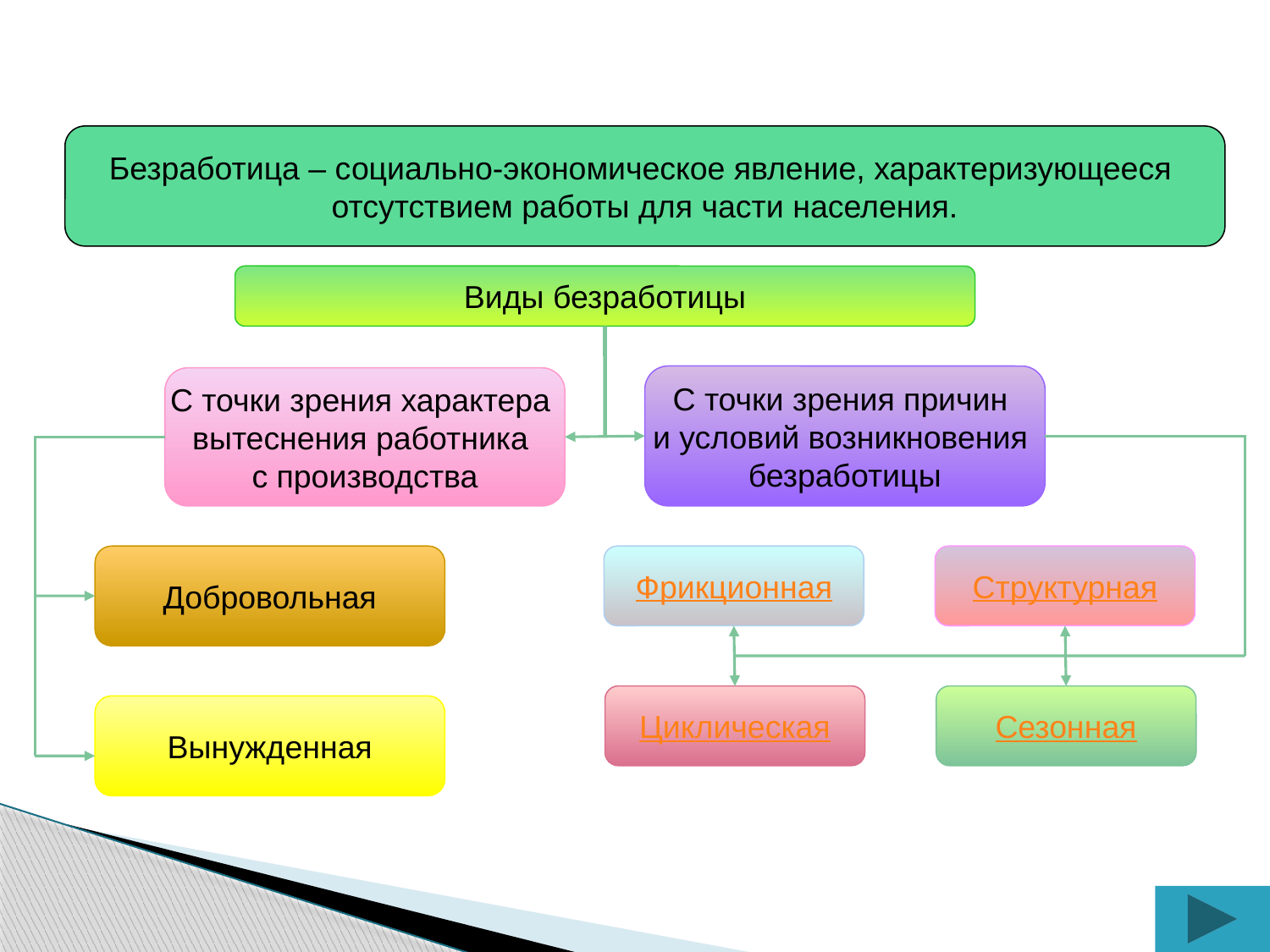

Безработица – социально-экономическое явление, характеризующееся
отсутствием работы для части населения.
Виды безработицы

С точки зрения причин
и условий возникновения
безработицы
С точки зрения характера
вытеснения работника
с производства

Добровольная
Фрикционная
Структурная

Циклическая
Сезонная
Вынужденная